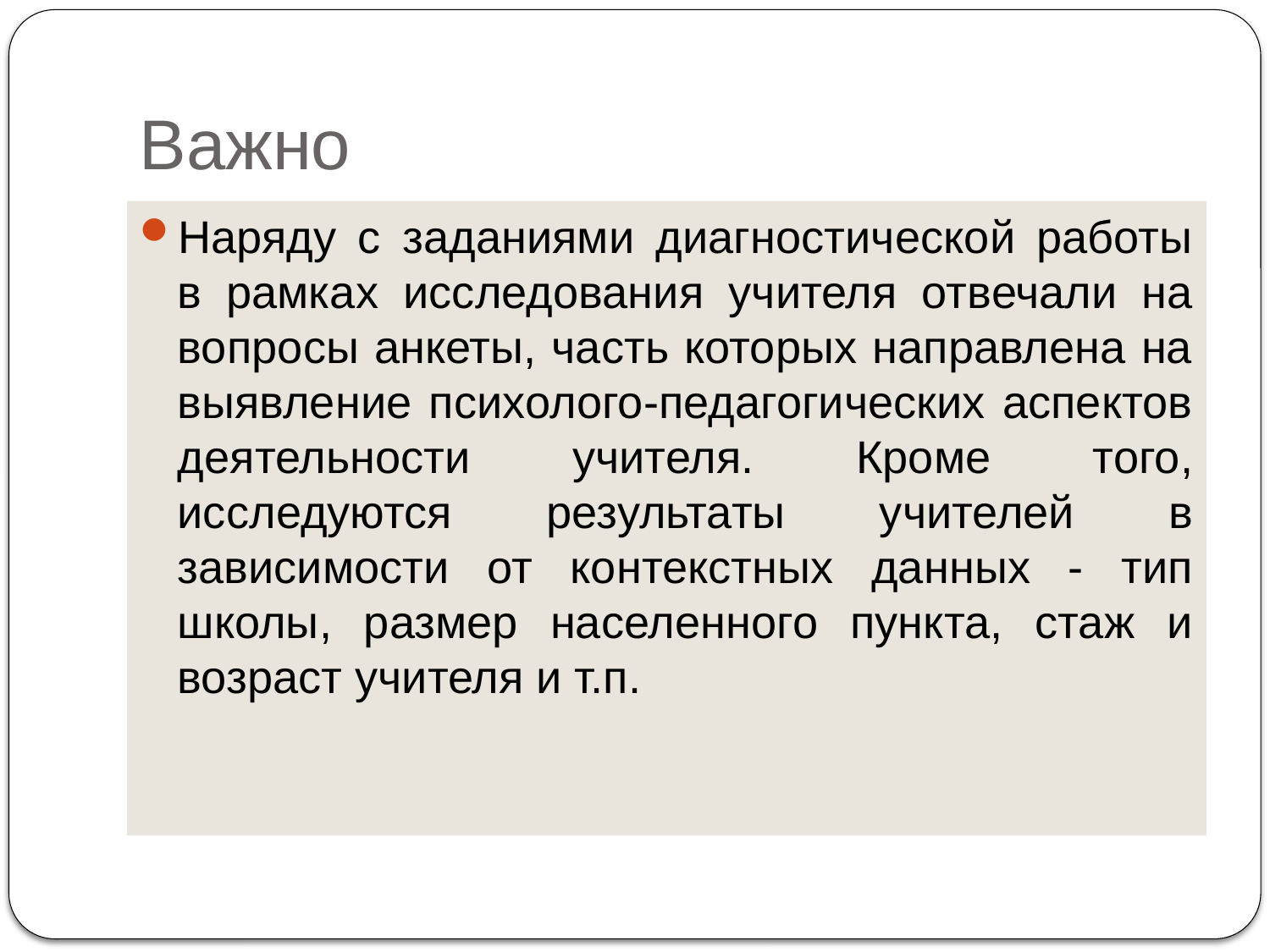

# Важно
Наряду с заданиями диагностической работы в рамках исследования учителя отвечали на вопросы анкеты, часть которых направлена на выявление психолого-педагогических аспектов деятельности учителя. Кроме того, исследуются результаты учителей в зависимости от контекстных данных - тип школы, размер населенного пункта, стаж и возраст учителя и т.п.